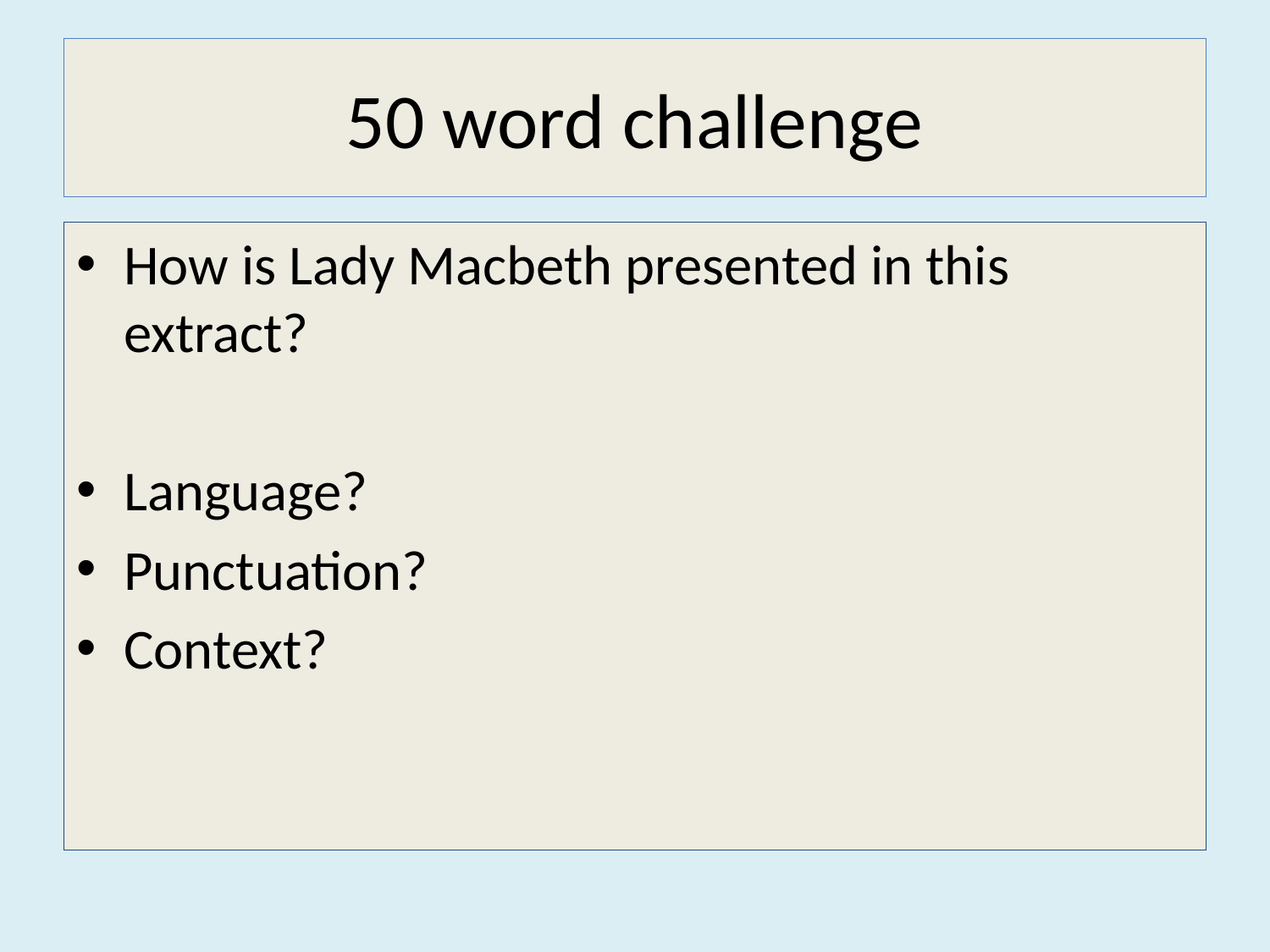

# 50 word challenge
How is Lady Macbeth presented in this extract?

Language?
Punctuation?
Context?